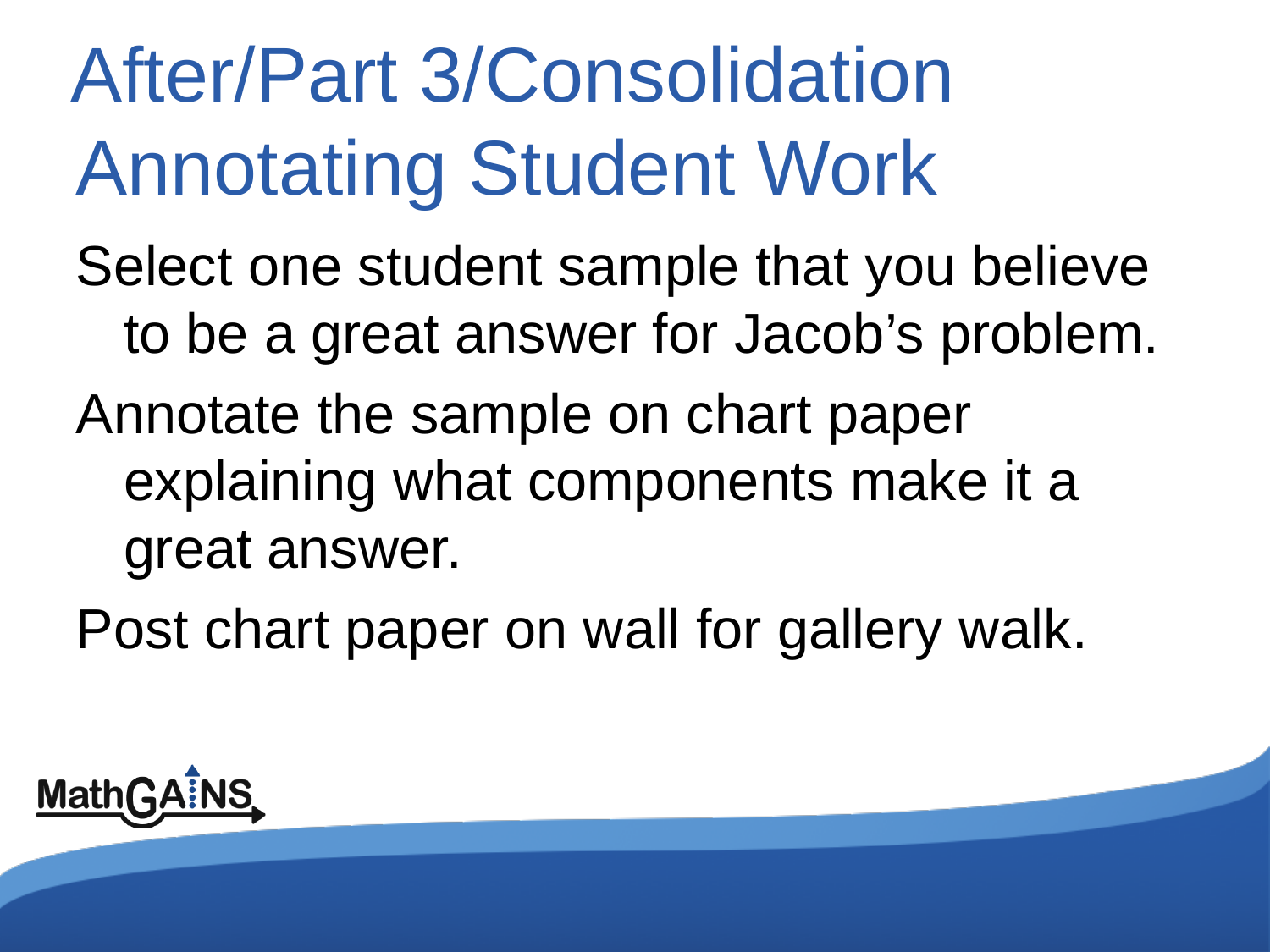

# After/Part 3/Consolidation Annotating Student Work
Select one student sample that you believe to be a great answer for Jacob’s problem.
Annotate the sample on chart paper explaining what components make it a great answer.
Post chart paper on wall for gallery walk.